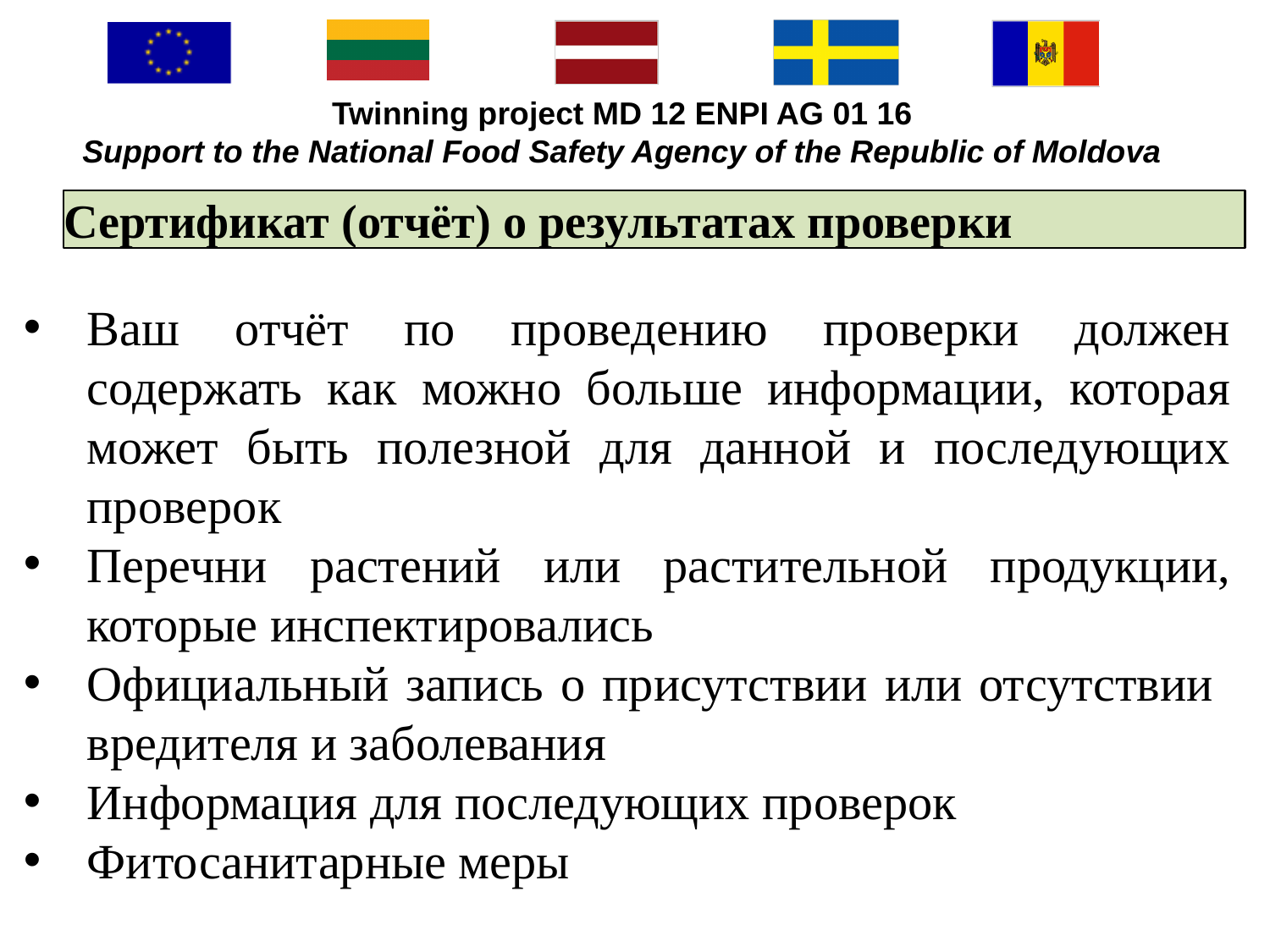

# Сертификат (отчёт) о результатах проверки
Ваш отчёт по проведению проверки должен содержать как можно больше информации, которая может быть полезной для данной и последующих проверок
Перечни растений или растительной продукции, которые инспектировались
Официальный запись о присутствии или отсутствии  вредителя и заболевания
Информация для последующих проверок
Фитосанитарные меры